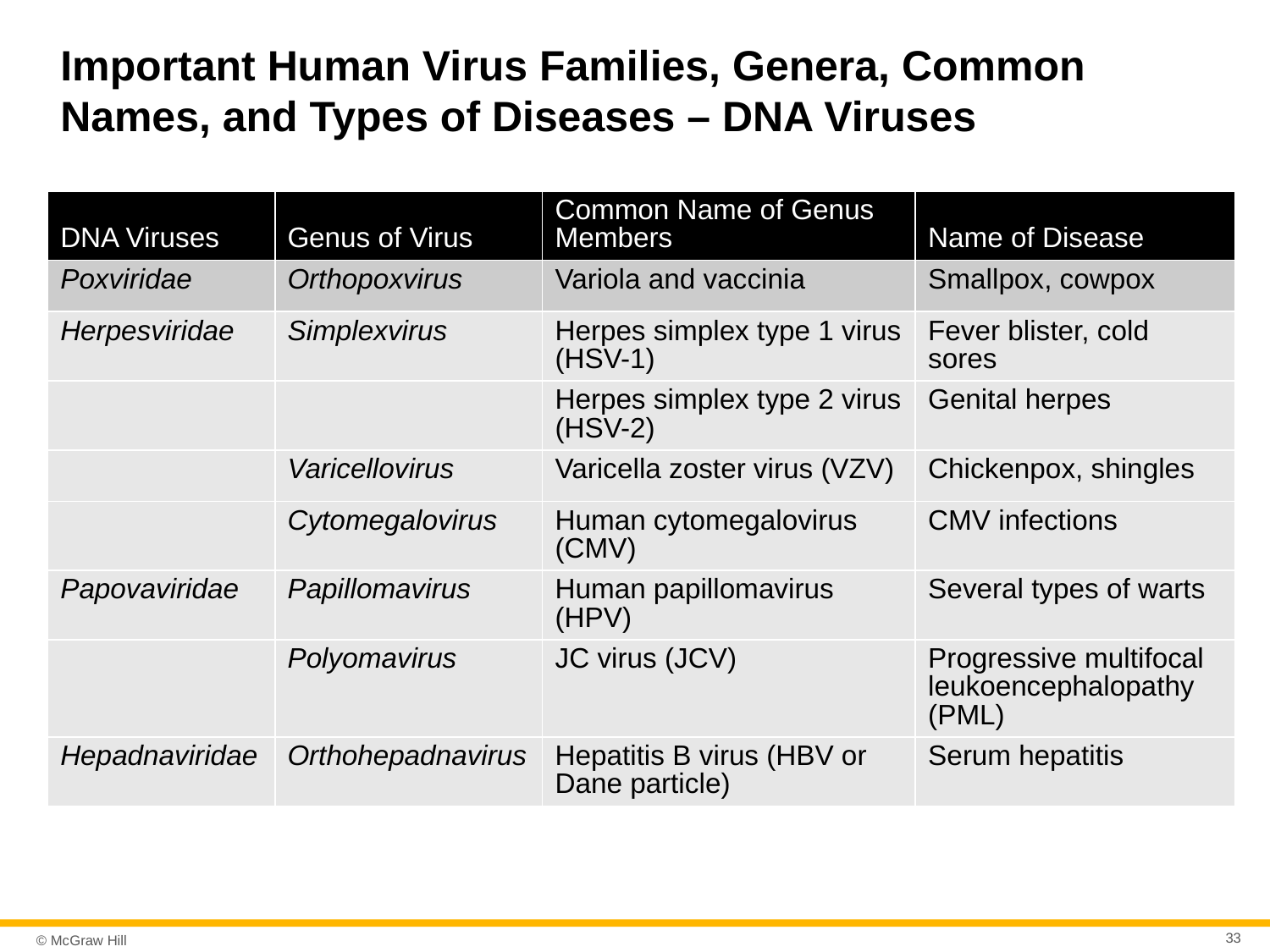

# Important Human Virus Families, Genera, Common Names, and Types of Diseases – DNA Viruses
| DNA Viruses | Genus of Virus | Common Name of Genus Members | Name of Disease |
| --- | --- | --- | --- |
| Poxviridae | Orthopoxvirus | Variola and vaccinia | Smallpox, cowpox |
| Herpesviridae | Simplexvirus | Herpes simplex type 1 virus (HSV-1) | Fever blister, cold sores |
| Herpesviridae | Simplexvirus | Herpes simplex type 2 virus (HSV-2) | Genital herpes |
| Herpesviridae | Varicellovirus | Varicella zoster virus (VZV) | Chickenpox, shingles |
| Herpesviridae | Cytomegalovirus | Human cytomegalovirus (CMV) | CMV infections |
| Papovaviridae | Papillomavirus | Human papillomavirus (HPV) | Several types of warts |
| Papovaviridae | Polyomavirus | JC virus (JCV) | Progressive multifocal leukoencephalopathy (PML) |
| Hepadnaviridae | Orthohepadnavirus | Hepatitis B virus (HBV or Dane particle) | Serum hepatitis |